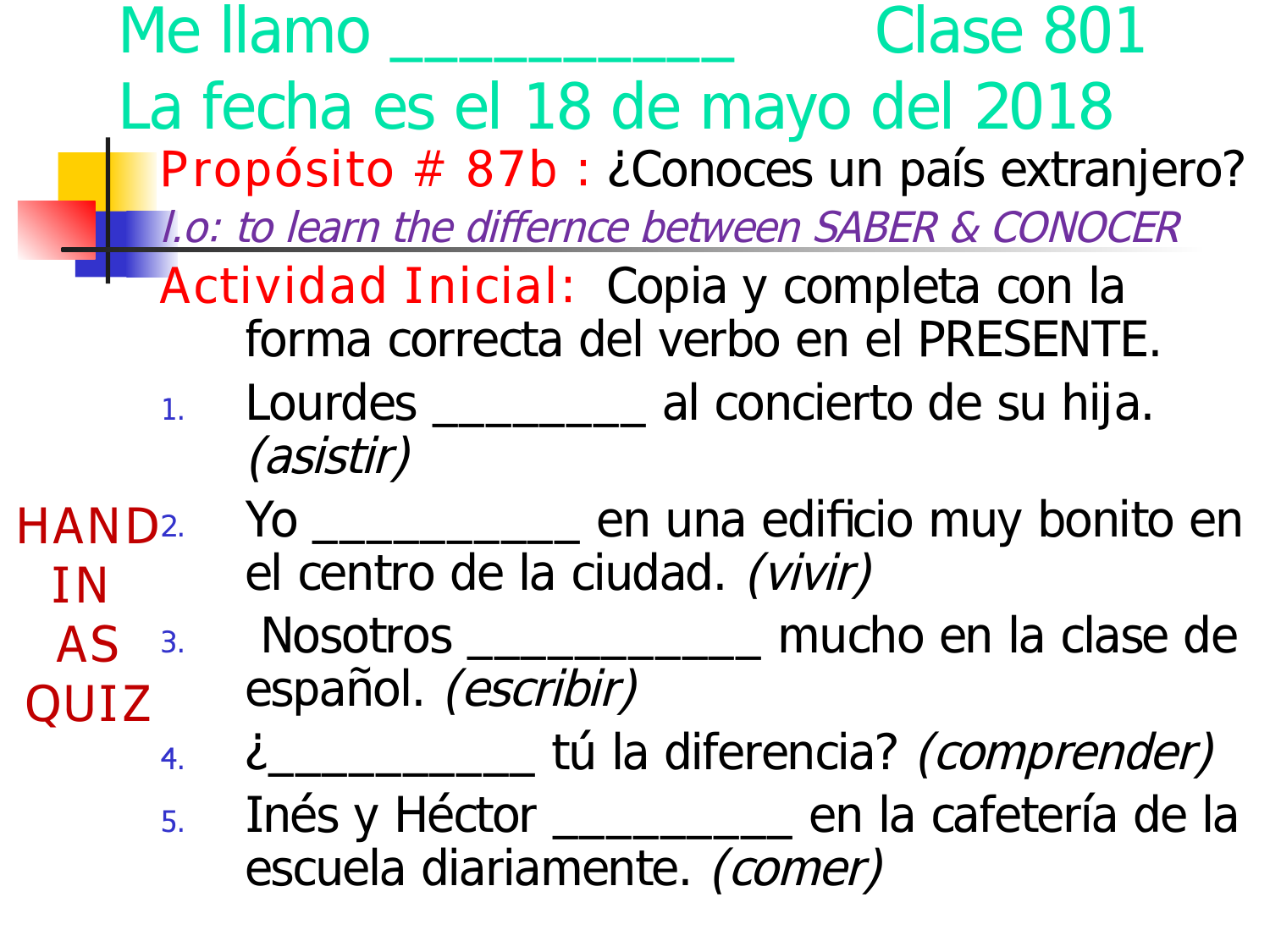

Me llamo __________       Clase 801
La fecha es el 18 de mayo del 2018
Propósito # 87b : ¿Conoces un país extranjero?
l.o: to learn the differnce between SABER & CONOCER
Actividad Inicial:  Copia y completa con la forma correcta del verbo en el PRESENTE.
Lourdes ________ al concierto de su hija. (asistir)
Yo __________ en una edificio muy bonito en el centro de la ciudad. (vivir)
 Nosotros ___________ mucho en la clase de español. (escribir)
¿__________ tú la diferencia? (comprender)
Inés y Héctor _________ en la cafetería de la escuela diariamente. (comer)

HAND IN
AS QUIZ